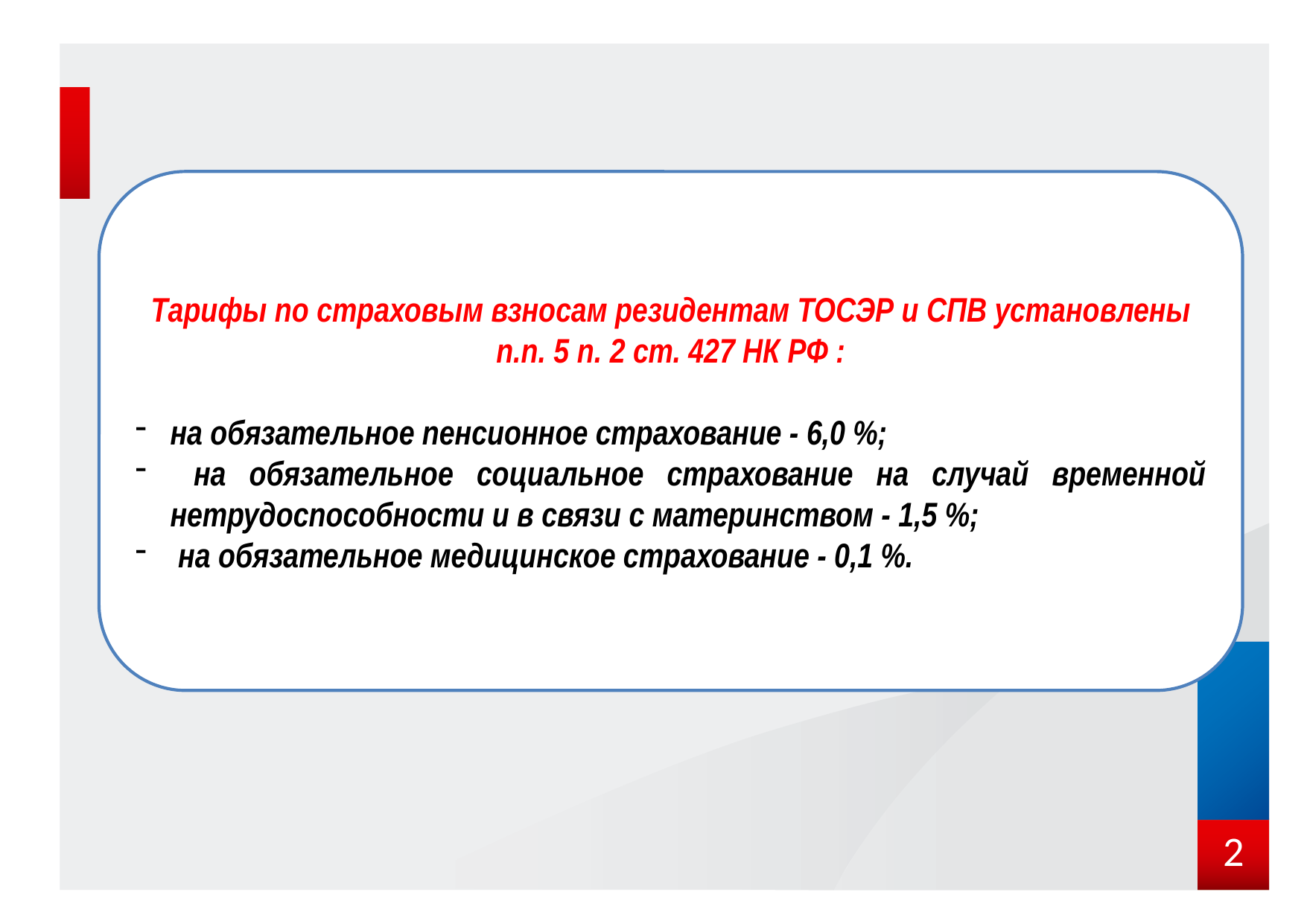

Тарифы по страховым взносам резидентам ТОСЭР и СПВ установлены п.п. 5 п. 2 ст. 427 НК РФ :

на обязательное пенсионное страхование - 6,0 %;
 на обязательное социальное страхование на случай временной нетрудоспособности и в связи с материнством - 1,5 %;
 на обязательное медицинское страхование - 0,1 %.
2